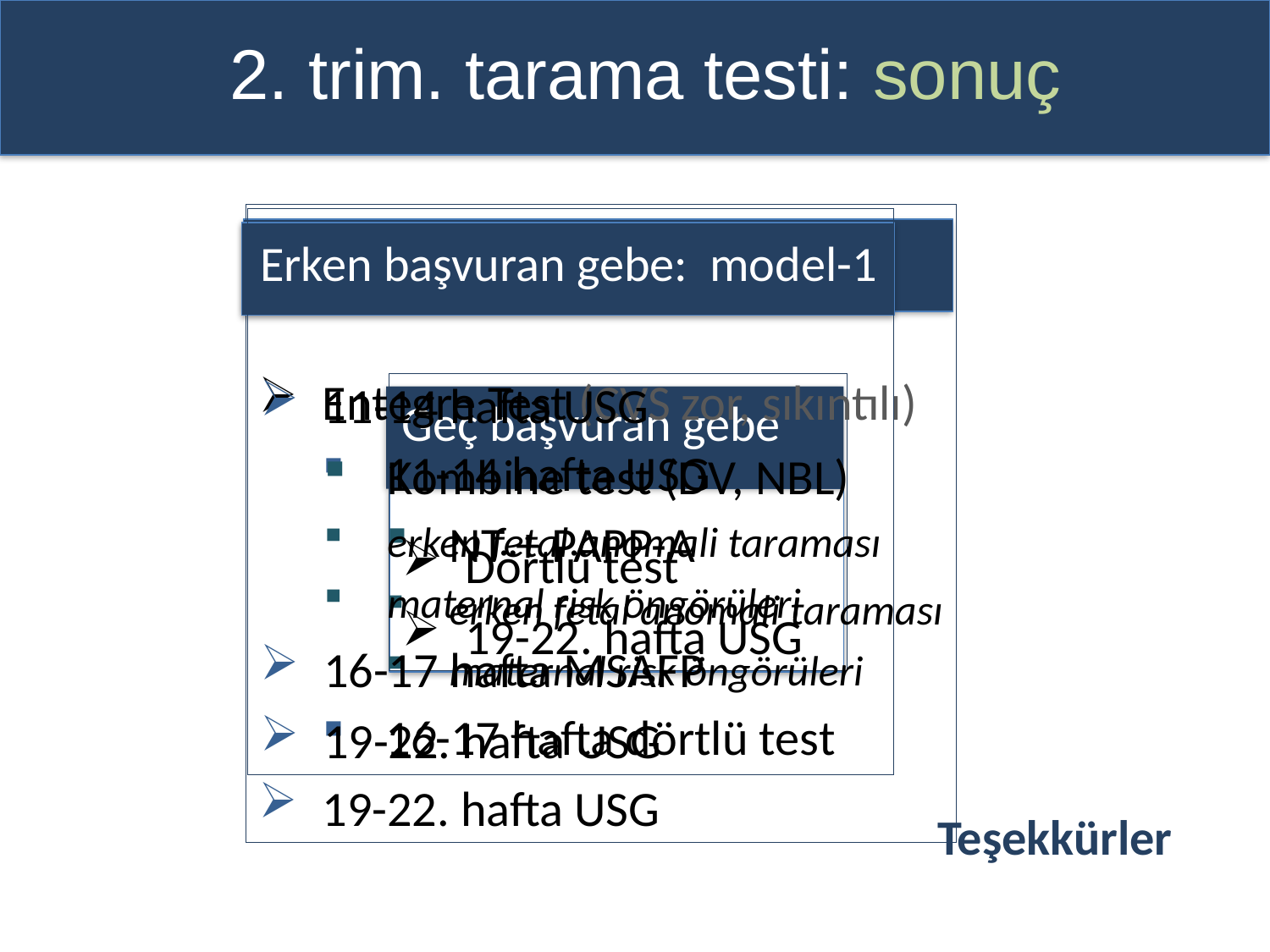

2. trim. tarama testi: sonuç

Erken başvuran gebe:  model-2

Entegre Test (CVS zor, sıkıntılı)
11-14 hafta USG
NT + PAPP-A
erken fetal anomali taraması
maternal risk öngörüleri
16-17 hafta dörtlü test
19-22. hafta USG

Erken başvuran gebe:  model-1

11-14 hafta USG
Kombine test (DV, NBL)
erken fetal anomali taraması
maternal risk öngörüleri
16-17 hafta MSAFP
19-22. hafta USG

Geç başvuran gebe

Dörtlü test
19-22. hafta USG

Teşekkürler